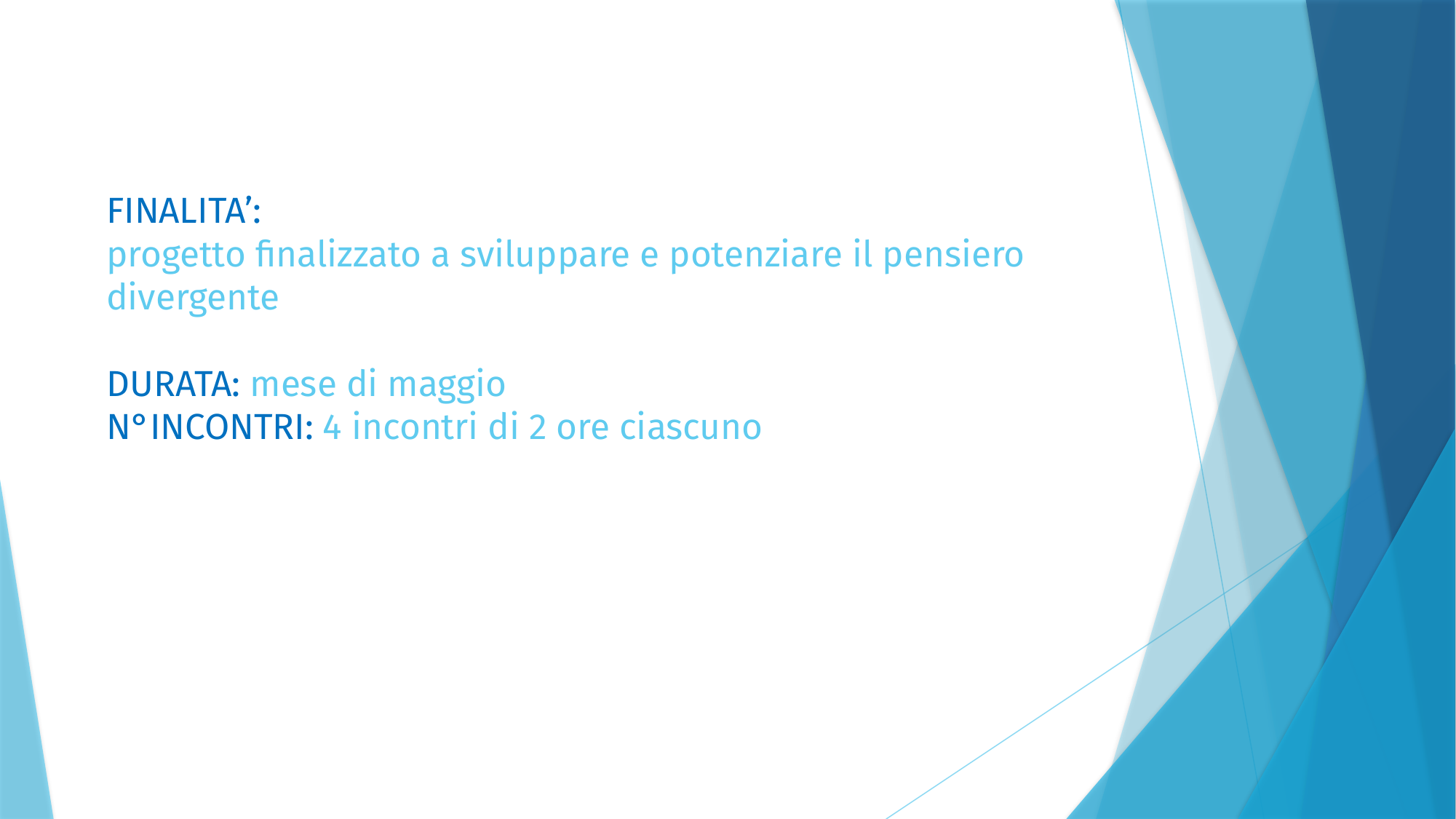

# FINALITA’: progetto finalizzato a sviluppare e potenziare il pensiero divergente DURATA: mese di maggio N°INCONTRI: 4 incontri di 2 ore ciascuno